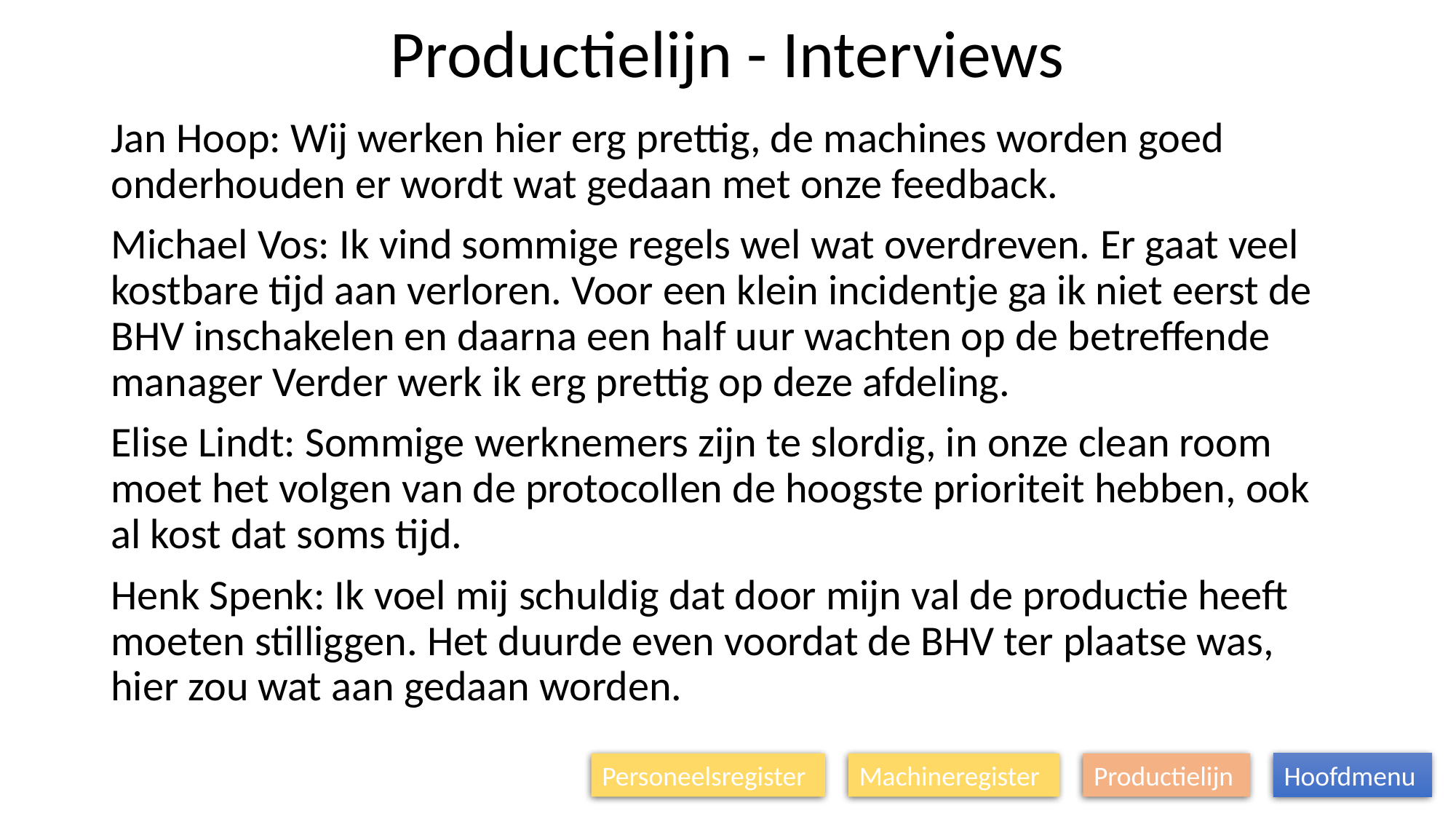

# Productielijn - Interviews
Jan Hoop: Wij werken hier erg prettig, de machines worden goed onderhouden er wordt wat gedaan met onze feedback.
Michael Vos: Ik vind sommige regels wel wat overdreven. Er gaat veel kostbare tijd aan verloren. Voor een klein incidentje ga ik niet eerst de BHV inschakelen en daarna een half uur wachten op de betreffende manager Verder werk ik erg prettig op deze afdeling.
Elise Lindt: Sommige werknemers zijn te slordig, in onze clean room moet het volgen van de protocollen de hoogste prioriteit hebben, ook al kost dat soms tijd.
Henk Spenk: Ik voel mij schuldig dat door mijn val de productie heeft moeten stilliggen. Het duurde even voordat de BHV ter plaatse was, hier zou wat aan gedaan worden.

Personeelsregister
Machineregister
Productielijn
Hoofdmenu